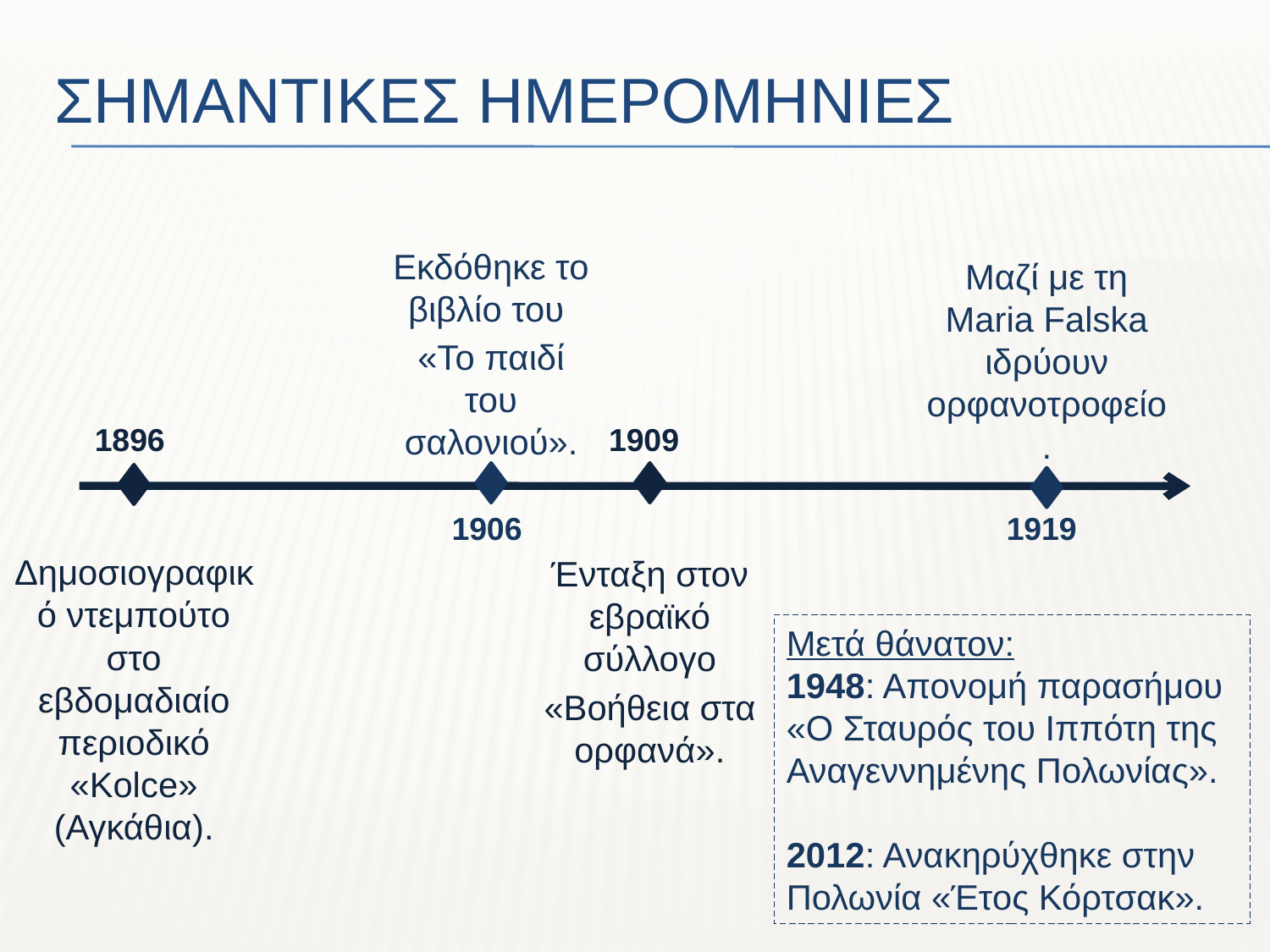

# σημαντικεσ ημερομηνιεσ
Εκδόθηκε το βιβλίο του
«Το παιδί του σαλονιού».

1906
Μαζί με τη Maria Falska ιδρύουν ορφανοτροφείο.

1919
1896

Δημοσιογραφικό ντεμπούτο στο εβδομαδιαίο περιοδικό «Kolce» (Αγκάθια).
1909

Ένταξη στον εβραϊκό σύλλογο
«Βοήθεια στα ορφανά».
Μετά θάνατον:
1948: Απονομή παρασήμου
«Ο Σταυρός του Ιππότη της Αναγεννημένης Πολωνίας».
2012: Ανακηρύχθηκε στην Πολωνία «Έτος Κόρτσακ».